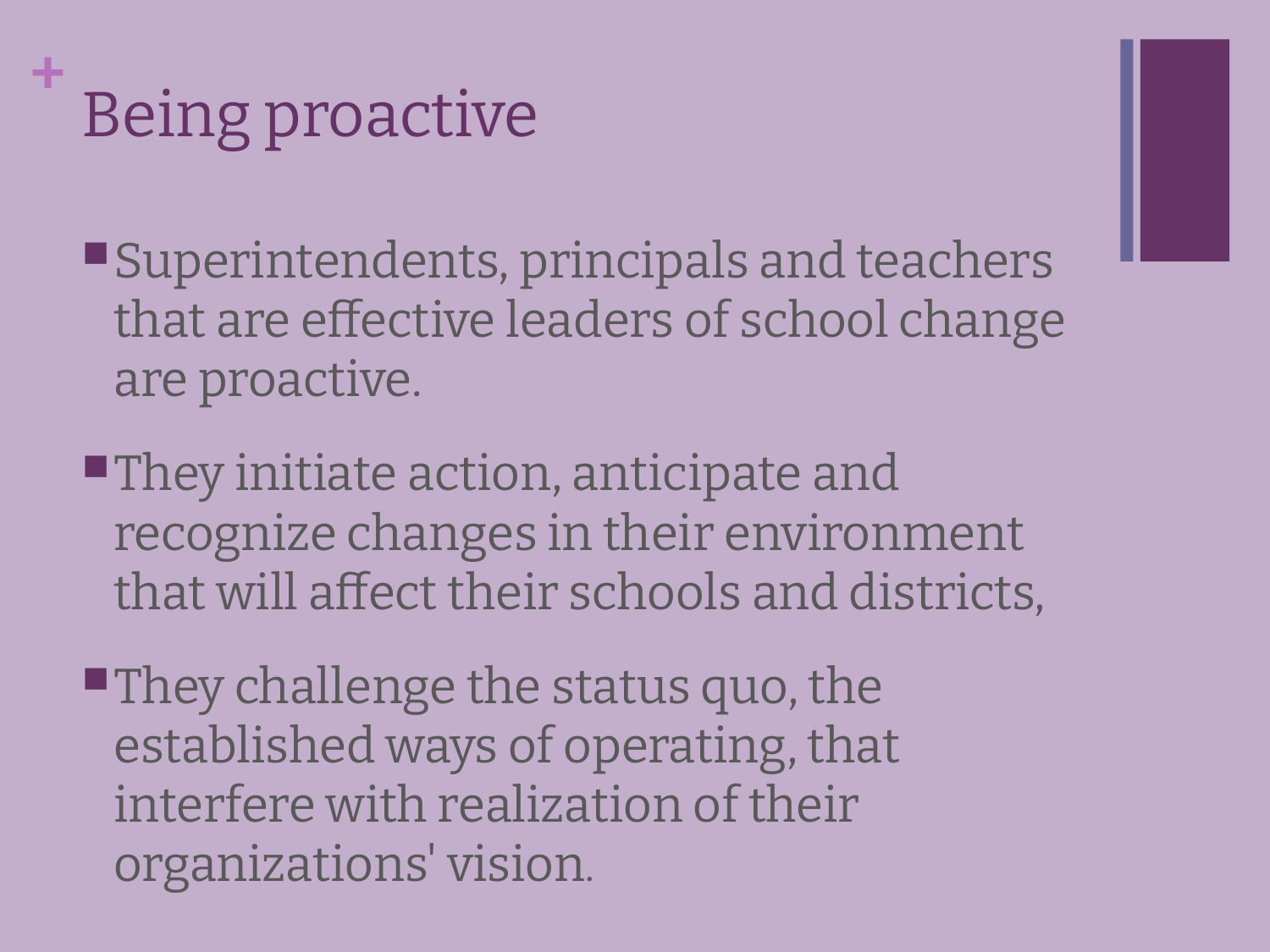

# Being proactive
Superintendents, principals and teachers that are effective leaders of school change are proactive.
They initiate action, anticipate and recognize changes in their environment that will affect their schools and districts,
They challenge the status quo, the established ways of operating, that interfere with realization of their organizations' vision.